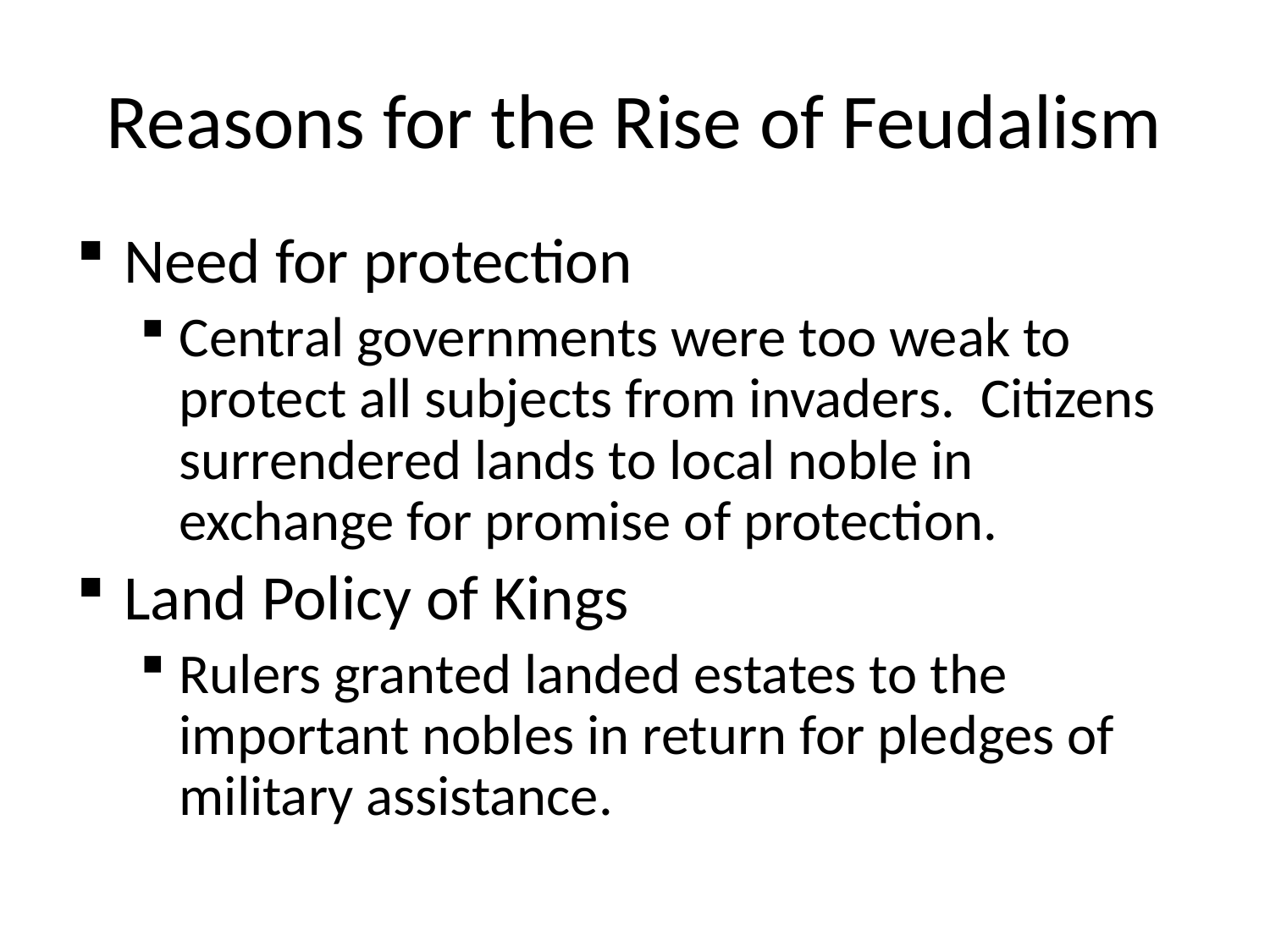

# Reasons for the Rise of Feudalism
Need for protection
Central governments were too weak to protect all subjects from invaders.  Citizens surrendered lands to local noble in exchange for promise of protection.
Land Policy of Kings
Rulers granted landed estates to the important nobles in return for pledges of military assistance.